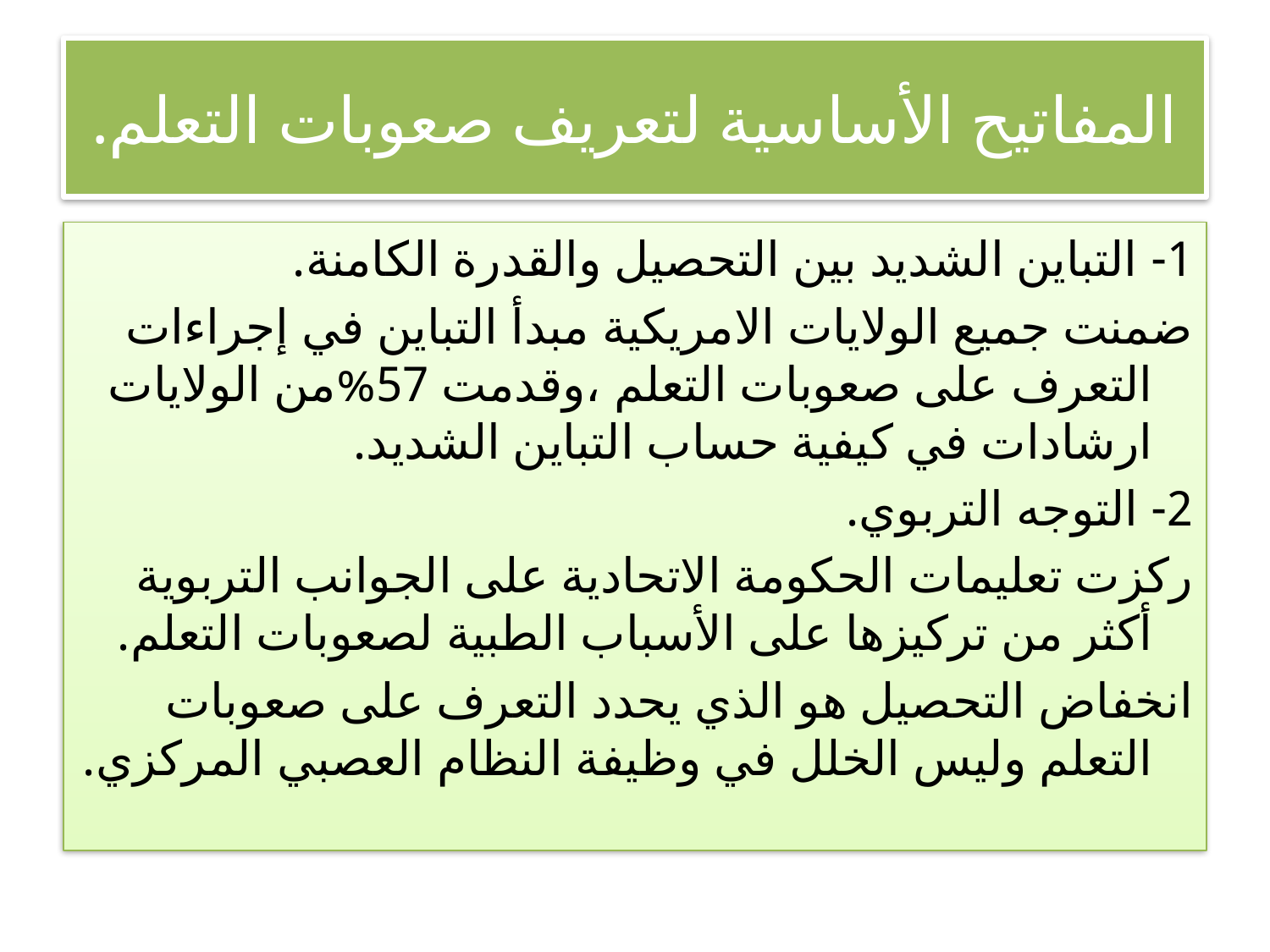

# المفاتيح الأساسية لتعريف صعوبات التعلم.
1- التباين الشديد بين التحصيل والقدرة الكامنة.
ضمنت جميع الولايات الامريكية مبدأ التباين في إجراءات التعرف على صعوبات التعلم ،وقدمت 57%من الولايات ارشادات في كيفية حساب التباين الشديد.
2- التوجه التربوي.
ركزت تعليمات الحكومة الاتحادية على الجوانب التربوية أكثر من تركيزها على الأسباب الطبية لصعوبات التعلم.
انخفاض التحصيل هو الذي يحدد التعرف على صعوبات التعلم وليس الخلل في وظيفة النظام العصبي المركزي.